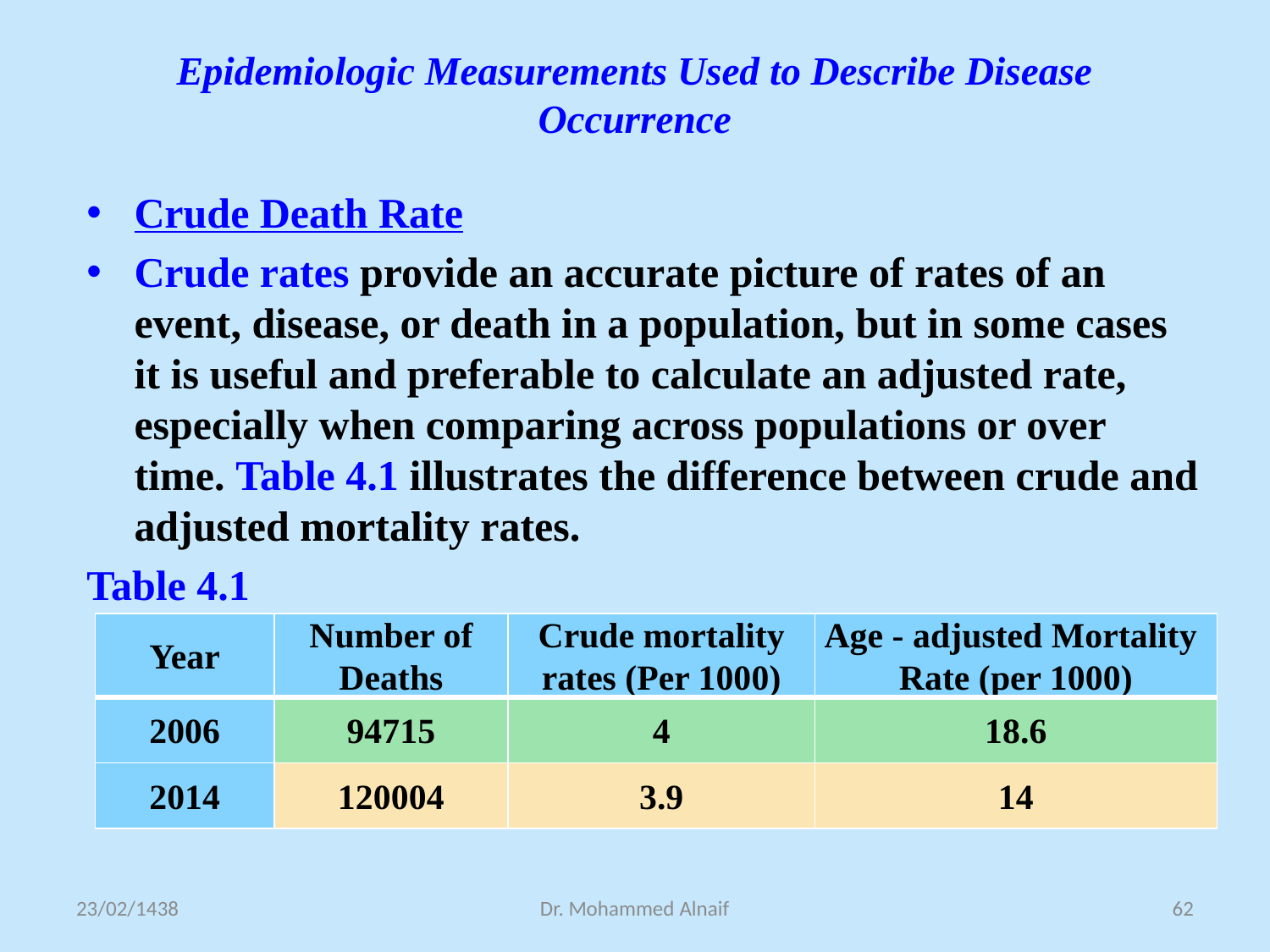

# Epidemiologic Measurements Used to Describe Disease Occurrence
Crude Death Rate
Crude rates provide an accurate picture of rates of an event, disease, or death in a population, but in some cases it is useful and preferable to calculate an adjusted rate, especially when comparing across populations or over time. Table 4.1 illustrates the difference between crude and adjusted mortality rates.
Table 4.1
| Year | Number of Deaths | Crude mortality rates (Per 1000) | Age - adjusted Mortality Rate (per 1000) |
| --- | --- | --- | --- |
| 2006 | 94715 | 4 | 18.6 |
| 2014 | 120004 | 3.9 | 14 |
23/02/1438
Dr. Mohammed Alnaif
62